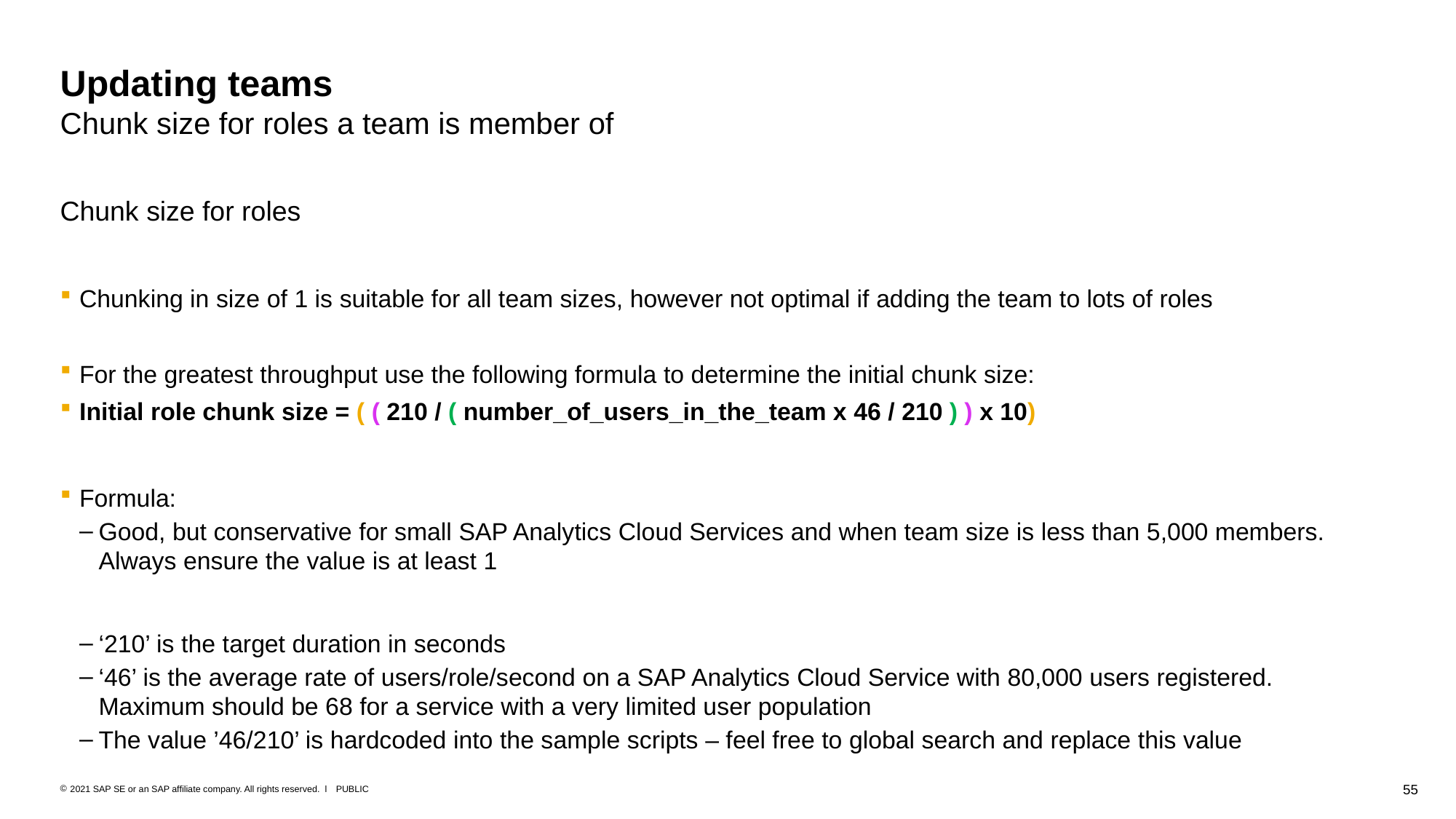

# Updating teams Chunk size for roles a team is member of
Chunk size for roles

Chunking in size of 1 is suitable for all team sizes, however not optimal if adding the team to lots of roles

For the greatest throughput use the following formula to determine the initial chunk size:
Initial role chunk size = ( ( 210 / ( number_of_users_in_the_team x 46 / 210 ) ) x 10)

Formula:
Good, but conservative for small SAP Analytics Cloud Services and when team size is less than 5,000 members. Always ensure the value is at least 1

‘210’ is the target duration in seconds
‘46’ is the average rate of users/role/second on a SAP Analytics Cloud Service with 80,000 users registered. Maximum should be 68 for a service with a very limited user population
The value ’46/210’ is hardcoded into the sample scripts – feel free to global search and replace this value